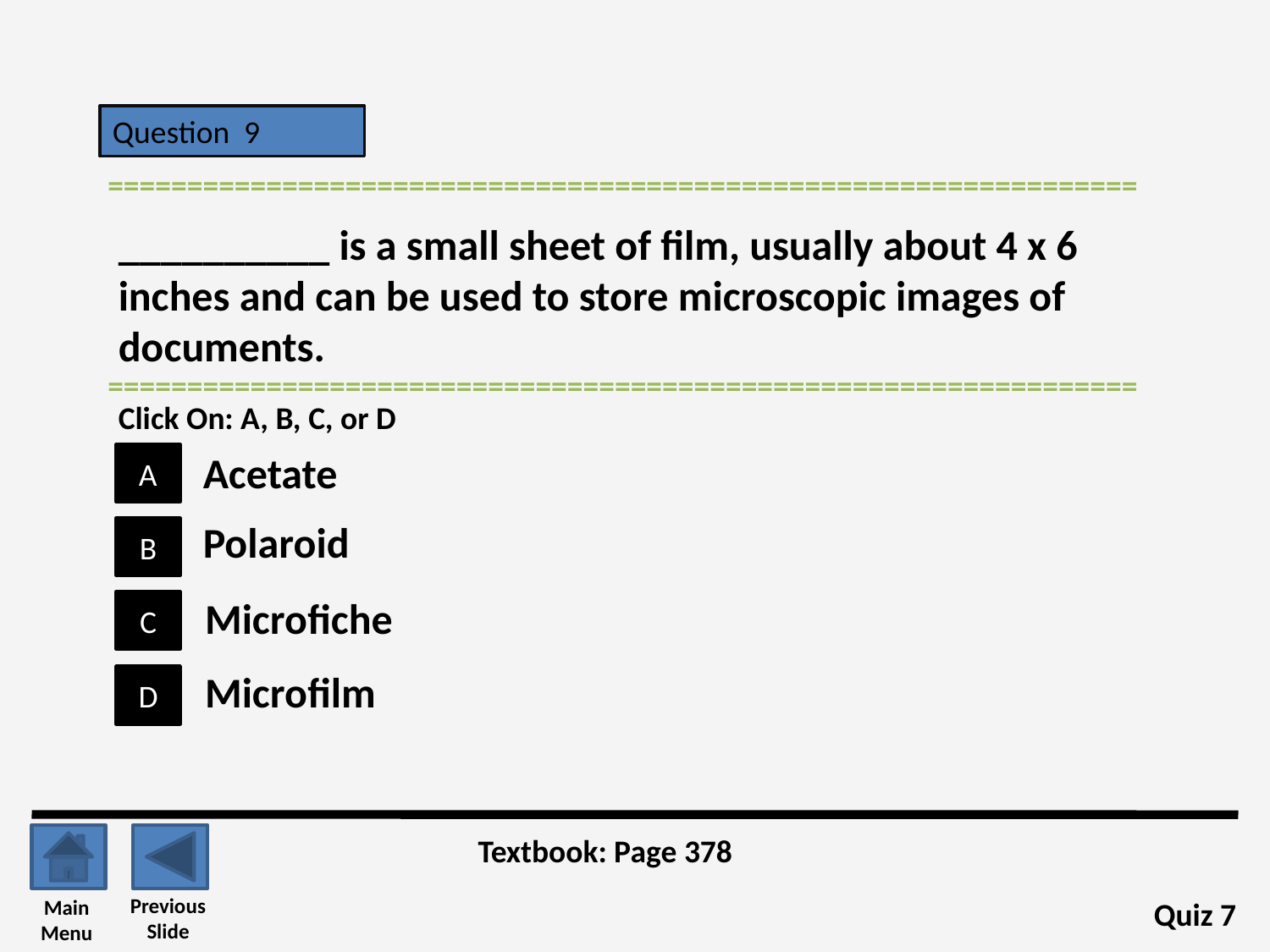

Question  9
=================================================================
__________ is a small sheet of film, usually about 4 x 6 inches and can be used to store microscopic images of documents.
=================================================================
Click On: A, B, C, or D

Acetate
A
Polaroid
B
Microfiche
C
Microfilm
D

Textbook: Page 378
Previous
Slide
Main
Menu
Quiz 7